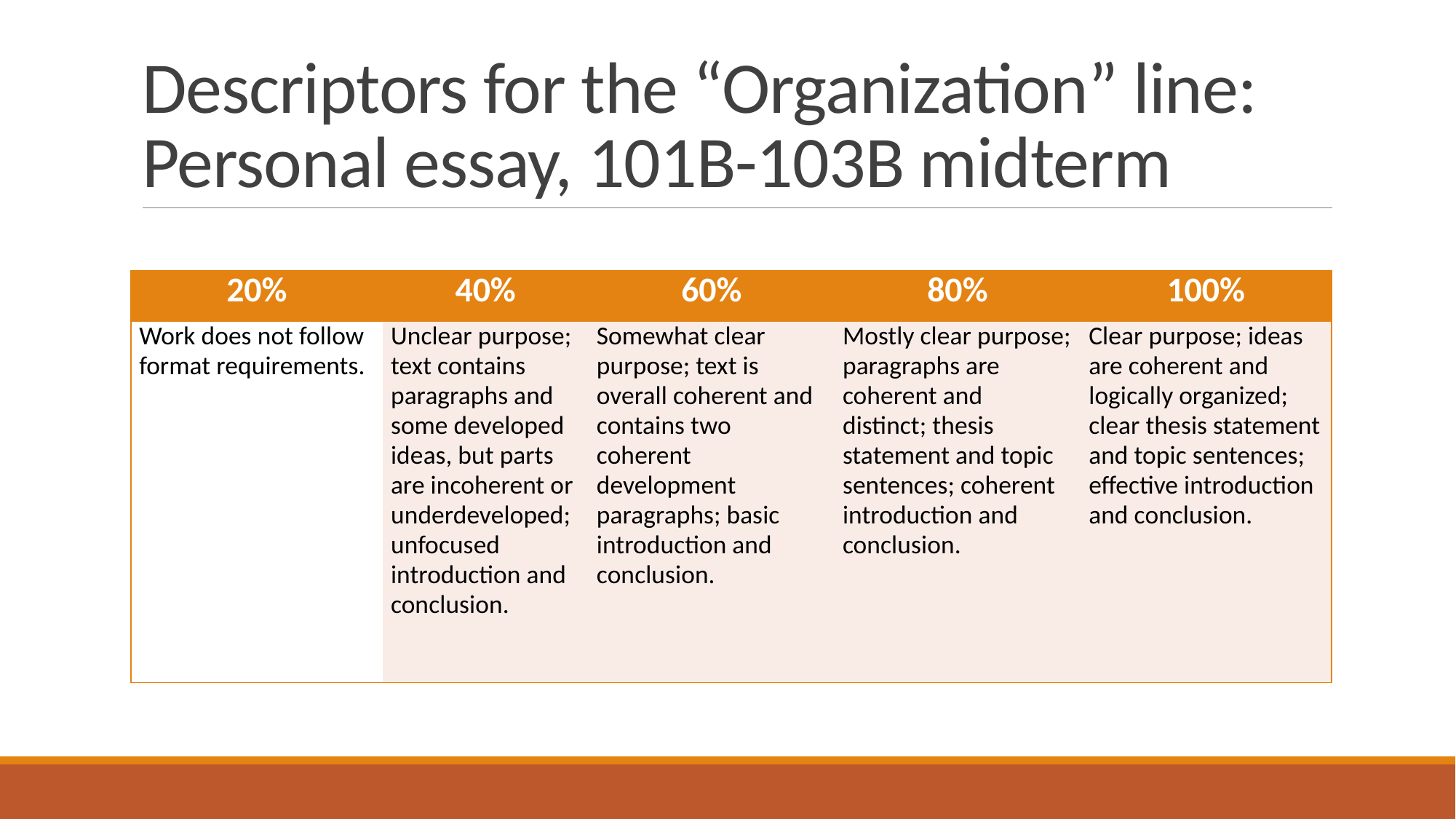

# Descriptors for the “Organization” line: Personal essay, 101B-103B midterm
| 20% | 40% | 60% | 80% | 100% |
| --- | --- | --- | --- | --- |
| Work does not follow format requirements. | Unclear purpose; text contains paragraphs and some developed ideas, but parts are incoherent or underdeveloped; unfocused introduction and conclusion. | Somewhat clear purpose; text is overall coherent and contains two coherent development paragraphs; basic introduction and conclusion. | Mostly clear purpose; paragraphs are coherent and distinct; thesis statement and topic sentences; coherent introduction and conclusion. | Clear purpose; ideas are coherent and logically organized; clear thesis statement and topic sentences; effective introduction and conclusion. |